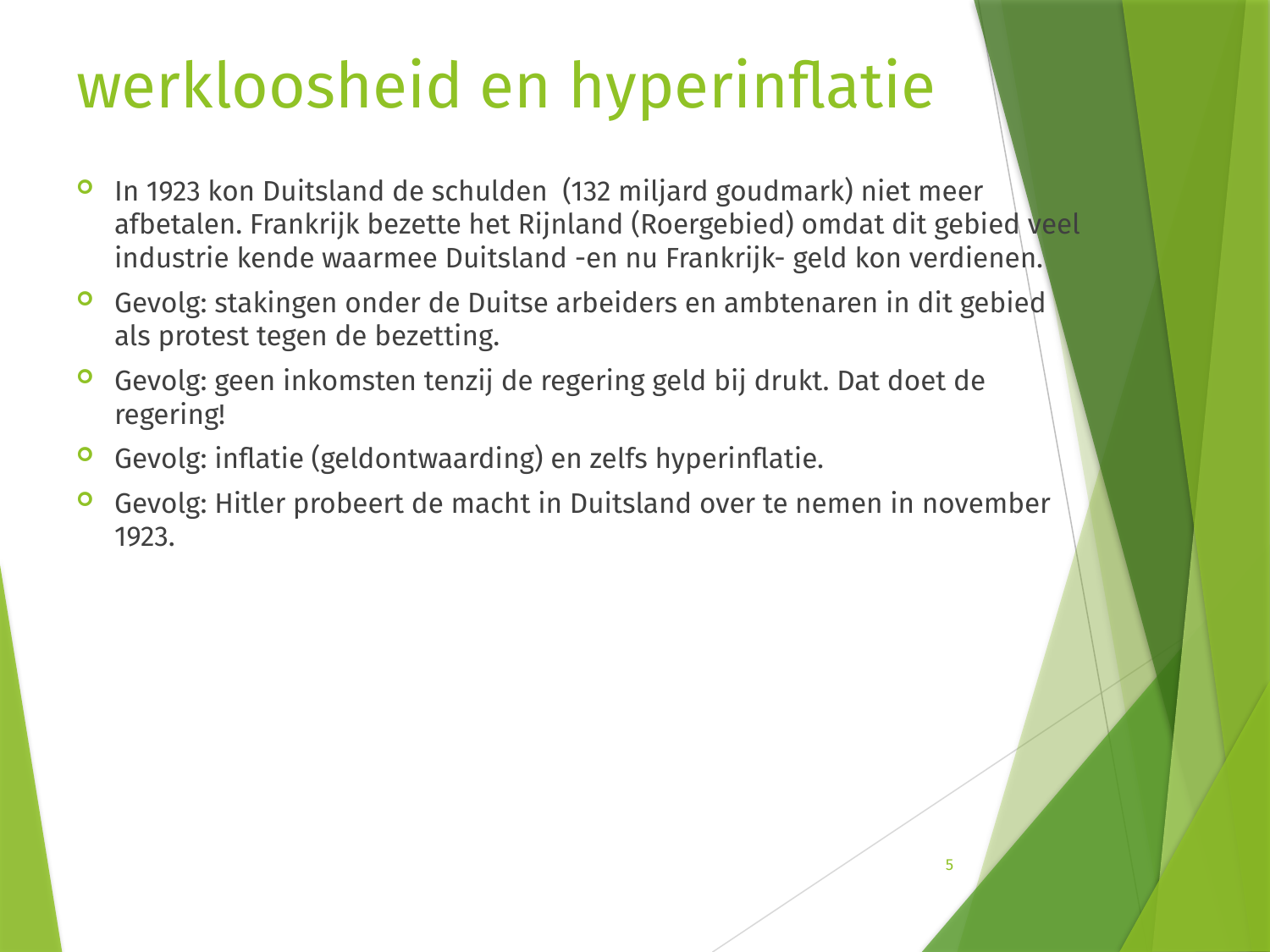

# werkloosheid en hyperinflatie
In 1923 kon Duitsland de schulden  (132 miljard goudmark) niet meer afbetalen. Frankrijk bezette het Rijnland (Roergebied) omdat dit gebied veel industrie kende waarmee Duitsland -en nu Frankrijk- geld kon verdienen.
Gevolg: stakingen onder de Duitse arbeiders en ambtenaren in dit gebied als protest tegen de bezetting.
Gevolg: geen inkomsten tenzij de regering geld bij drukt. Dat doet de regering!
Gevolg: inflatie (geldontwaarding) en zelfs hyperinflatie.
Gevolg: Hitler probeert de macht in Duitsland over te nemen in november 1923.

5